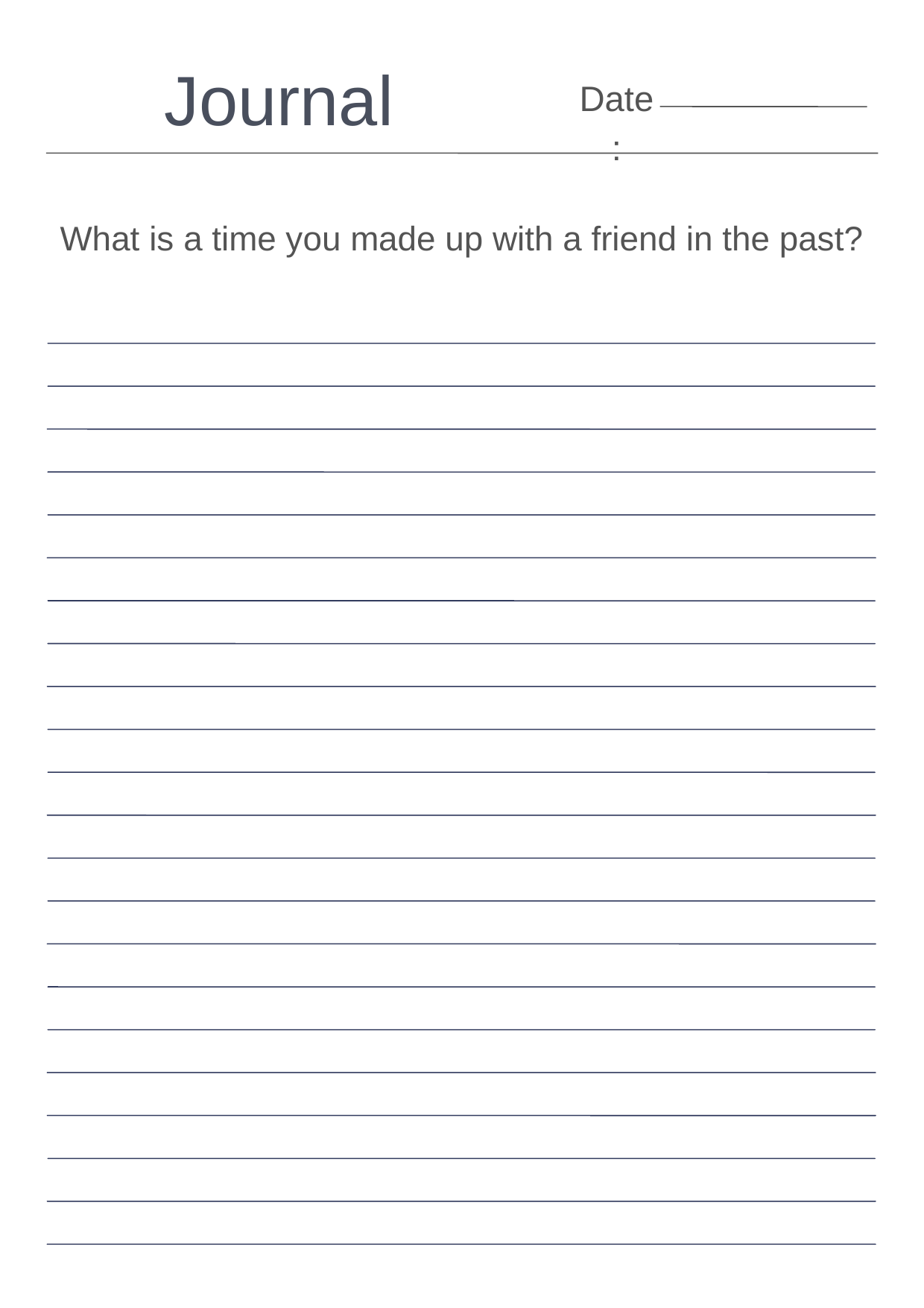

Journal
Date:

What is a time you made up with a friend in the past?